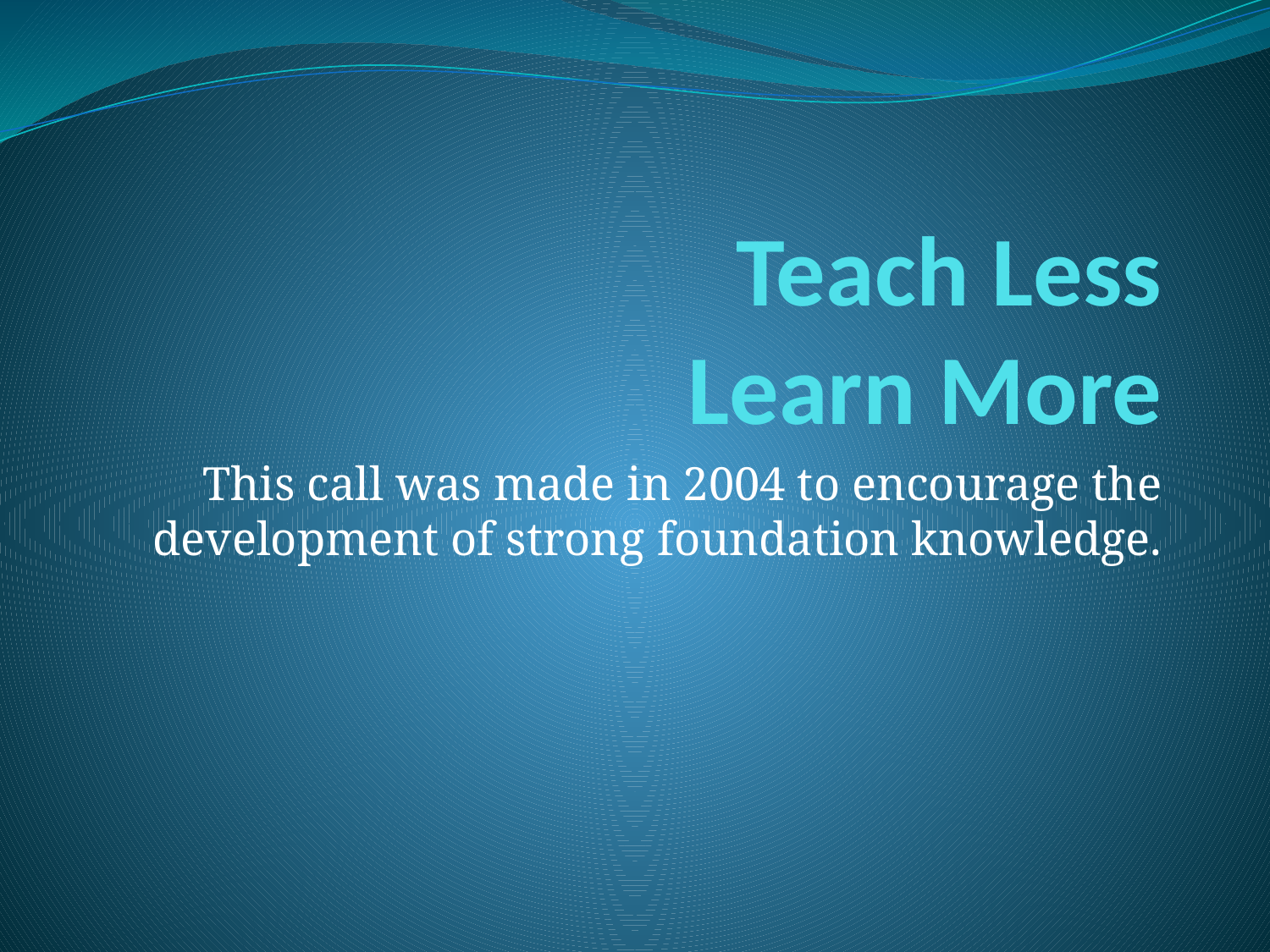

# Teach Less Learn More
This call was made in 2004 to encourage the development of strong foundation knowledge.